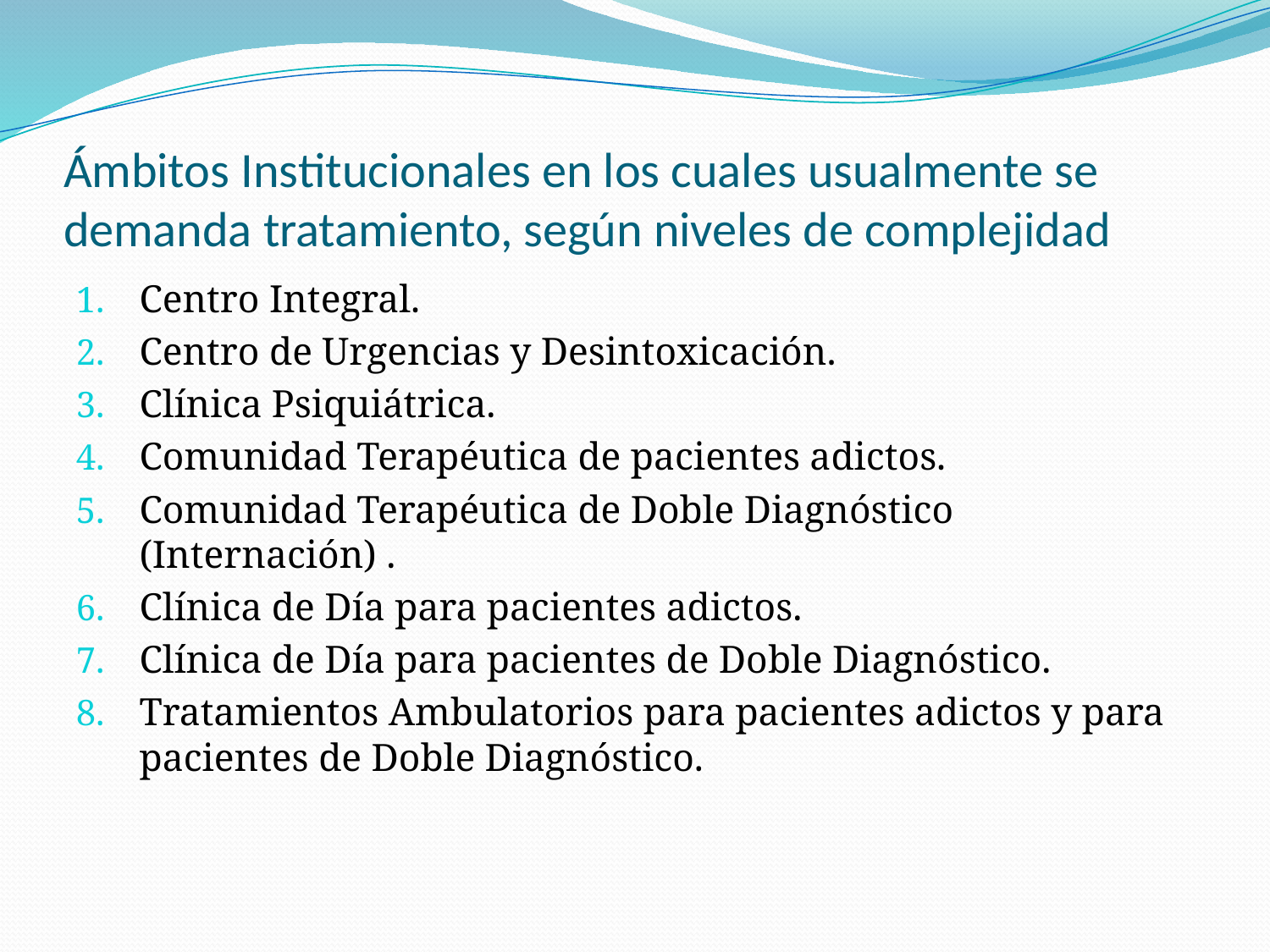

# Ámbitos Institucionales en los cuales usualmente se demanda tratamiento, según niveles de complejidad
Centro Integral.
Centro de Urgencias y Desintoxicación.
Clínica Psiquiátrica.
Comunidad Terapéutica de pacientes adictos.
Comunidad Terapéutica de Doble Diagnóstico (Internación) .
Clínica de Día para pacientes adictos.
Clínica de Día para pacientes de Doble Diagnóstico.
Tratamientos Ambulatorios para pacientes adictos y para pacientes de Doble Diagnóstico.